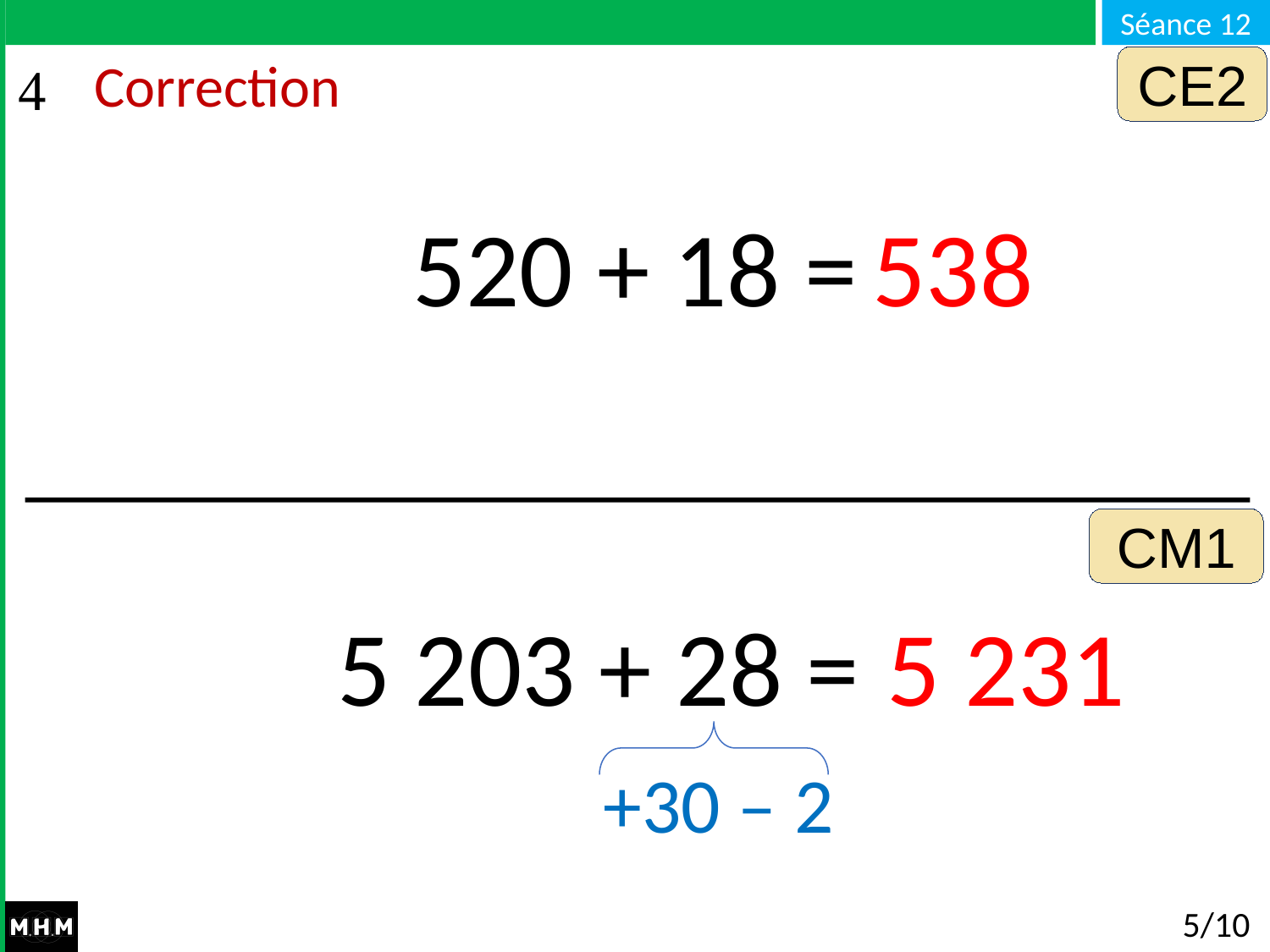

CE2
# Correction
520 + 18 =
538

CM1
5 203 + 28 =
5 231

+30 – 2
5/10